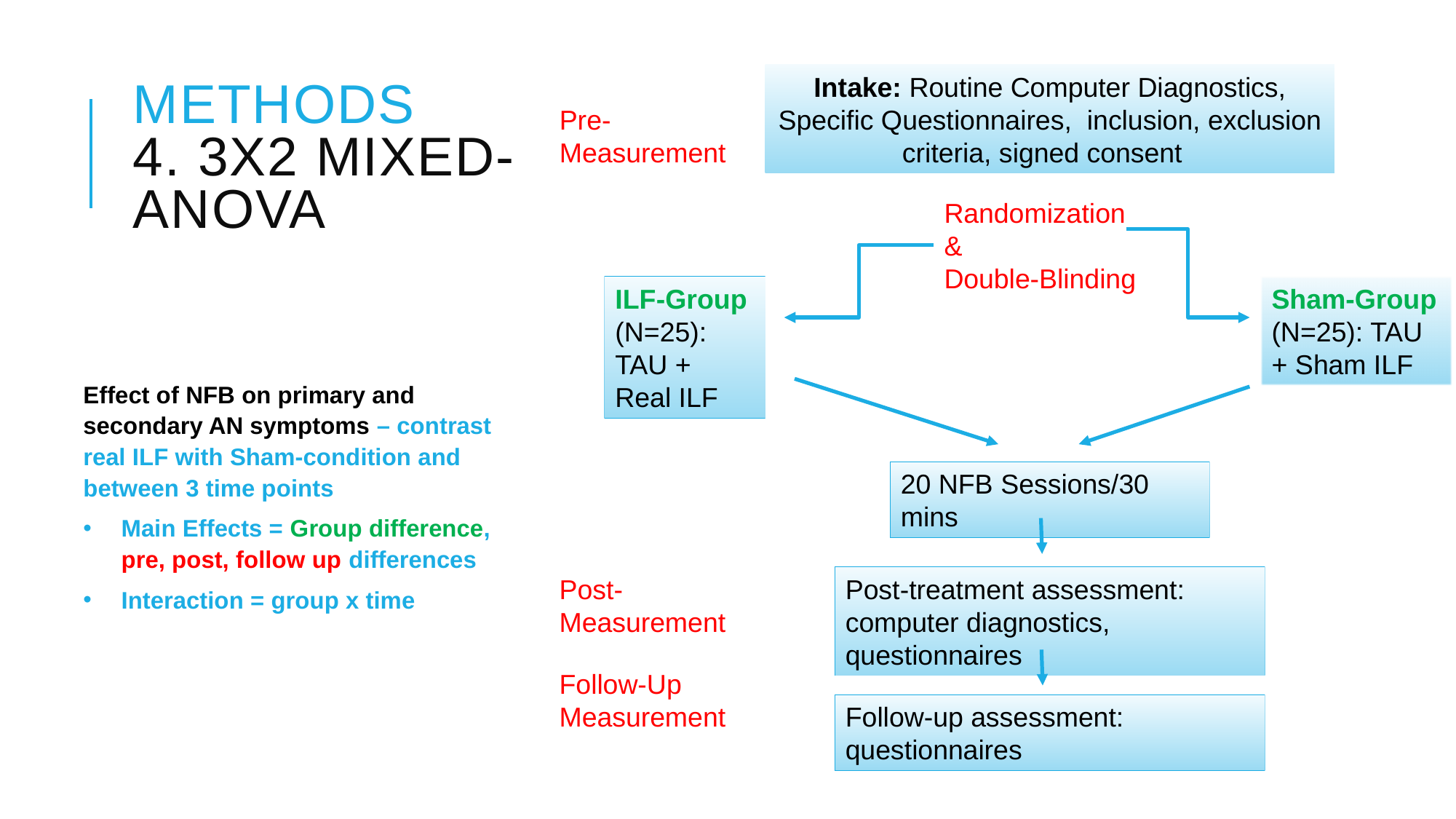

# Methods 4. 3x2 mixed-ANOVA
Intake: Routine Computer Diagnostics, Specific Questionnaires,  inclusion, exclusion criteria, signed consent
Pre-Measurement
Randomization &
Double-Blinding
ILF-Group (N=25): TAU + Real ILF
Sham-Group (N=25): TAU + Sham ILF
Effect of NFB on primary and secondary AN symptoms – contrast real ILF with Sham-condition and between 3 time points
Main Effects = Group difference, pre, post, follow up differences
Interaction = group x time

20 NFB Sessions/30 mins
Post-Measurement
Post-treatment assessment: computer diagnostics, questionnaires
Follow-Up Measurement
Follow-up assessment: questionnaires